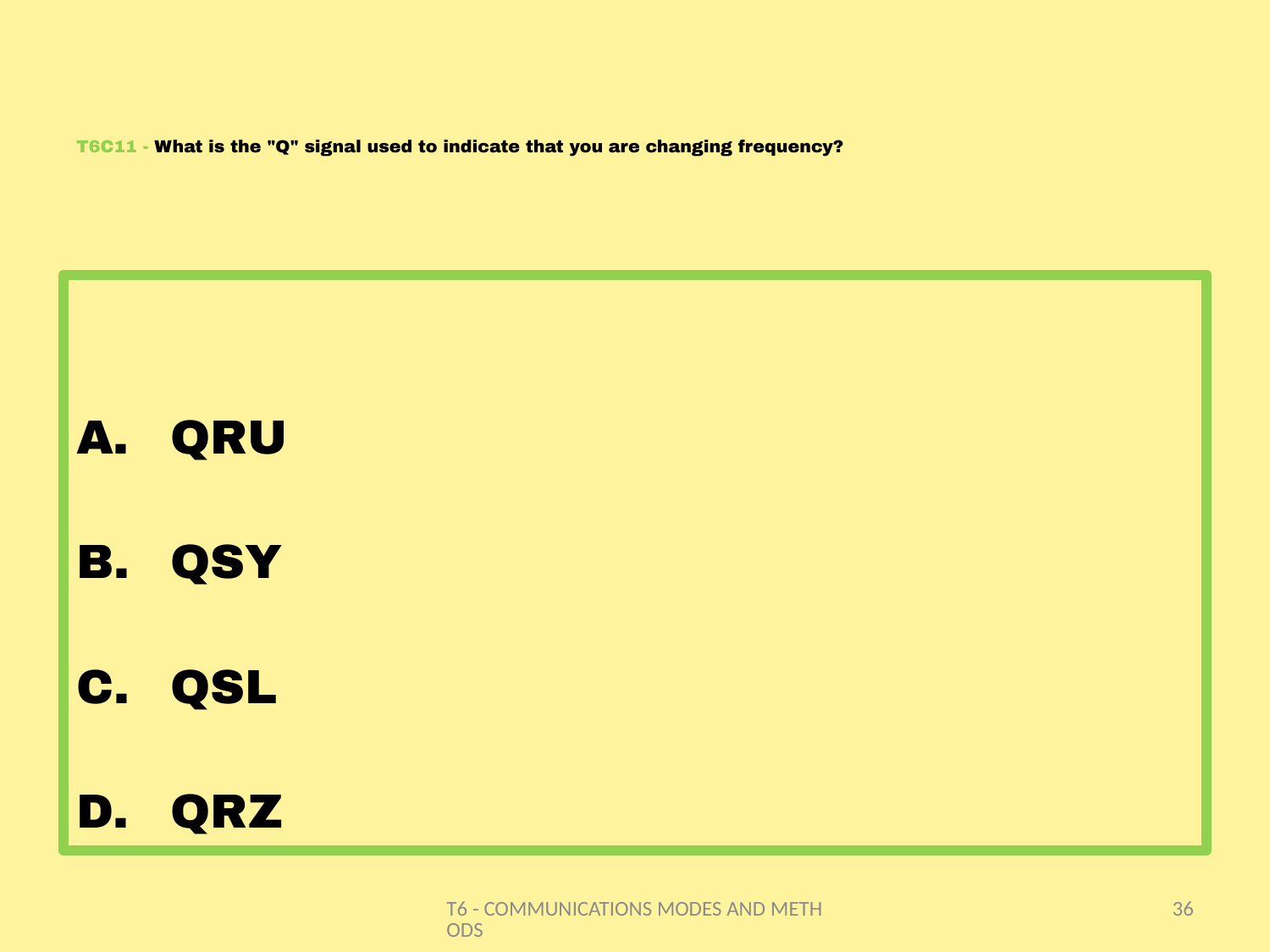

# T6C11 - What is the "Q" signal used to indicate that you are changing frequency?

QRU
QSY
QSL
QRZ
T6 - COMMUNICATIONS MODES AND METHODS
36